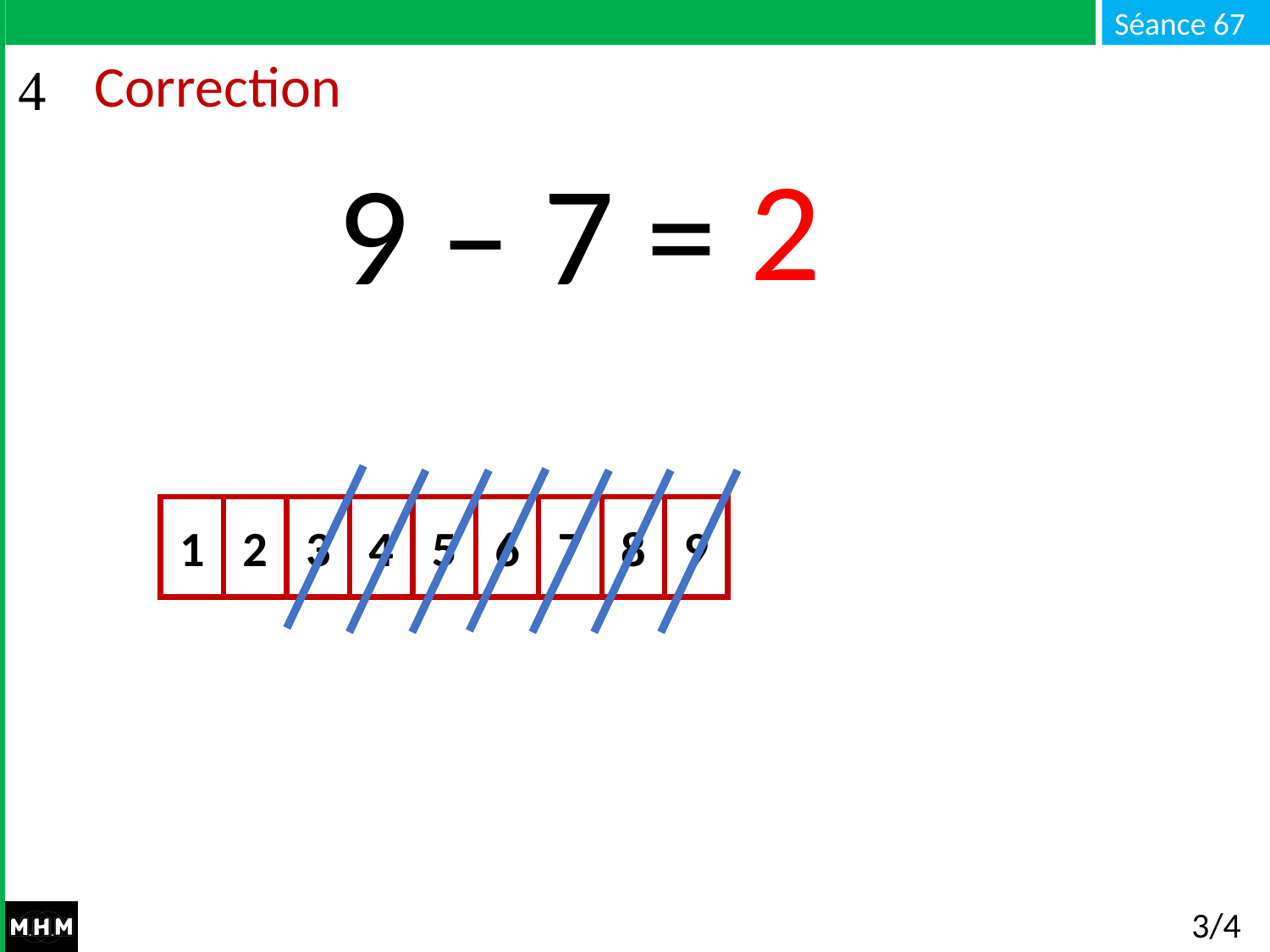

# Correction
2
9 – 7 = …
1
3
4
5
6
7
8
9
2
3/4